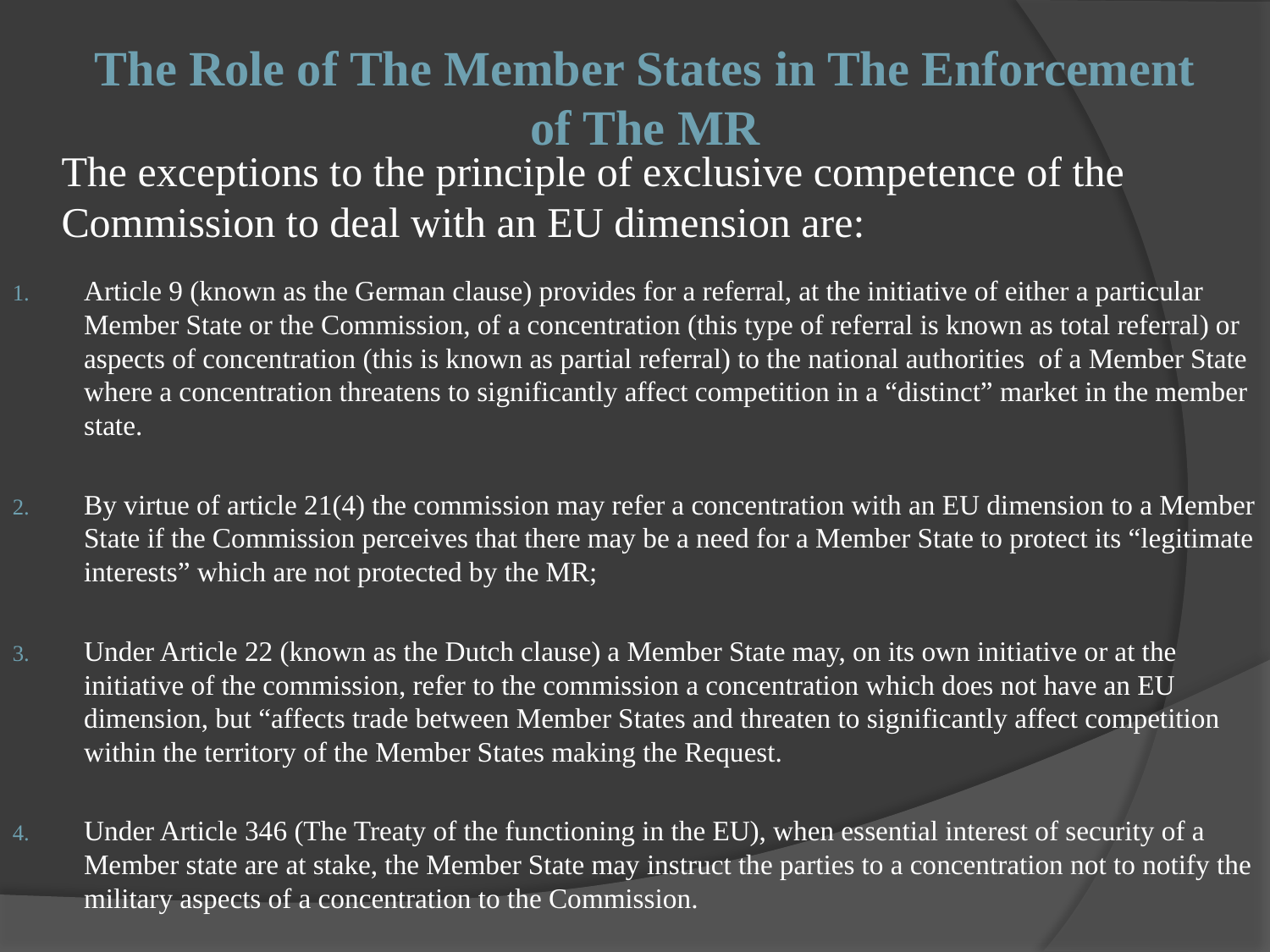

# The Role of The Member States in The Enforcement of The MR
The exceptions to the principle of exclusive competence of the Commission to deal with an EU dimension are:
Article 9 (known as the German clause) provides for a referral, at the initiative of either a particular Member State or the Commission, of a concentration (this type of referral is known as total referral) or aspects of concentration (this is known as partial referral) to the national authorities  of a Member State where a concentration threatens to significantly affect competition in a “distinct” market in the member state.

By virtue of article 21(4) the commission may refer a concentration with an EU dimension to a Member State if the Commission perceives that there may be a need for a Member State to protect its “legitimate interests” which are not protected by the MR;

Under Article 22 (known as the Dutch clause) a Member State may, on its own initiative or at the initiative of the commission, refer to the commission a concentration which does not have an EU dimension, but “affects trade between Member States and threaten to significantly affect competition within the territory of the Member States making the Request.

Under Article 346 (The Treaty of the functioning in the EU), when essential interest of security of a Member state are at stake, the Member State may instruct the parties to a concentration not to notify the military aspects of a concentration to the Commission.